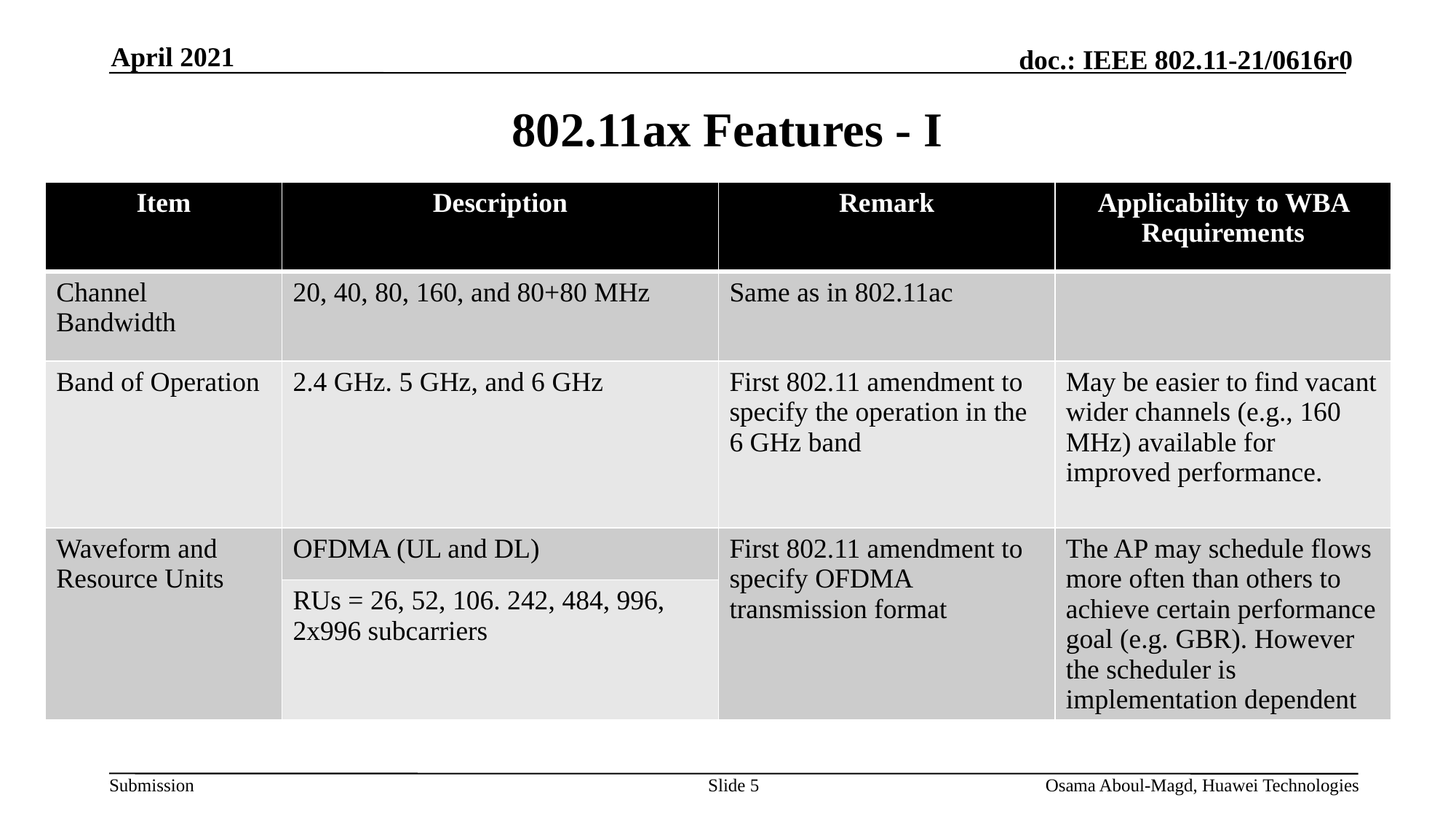

April 2021
# 802.11ax Features - I
| Item | Description | Remark | Applicability to WBA Requirements |
| --- | --- | --- | --- |
| Channel Bandwidth | 20, 40, 80, 160, and 80+80 MHz | Same as in 802.11ac |  |
| Band of Operation | 2.4 GHz. 5 GHz, and 6 GHz | First 802.11 amendment to specify the operation in the 6 GHz band | May be easier to find vacant wider channels (e.g., 160 MHz) available for improved performance. |
| Waveform and Resource Units | OFDMA (UL and DL) | First 802.11 amendment to specify OFDMA transmission format | The AP may schedule flows more often than others to achieve certain performance goal (e.g. GBR). However the scheduler is implementation dependent |
|  | RUs = 26, 52, 106. 242, 484, 996, 2x996 subcarriers |  |  |
Slide 5
Osama Aboul-Magd, Huawei Technologies